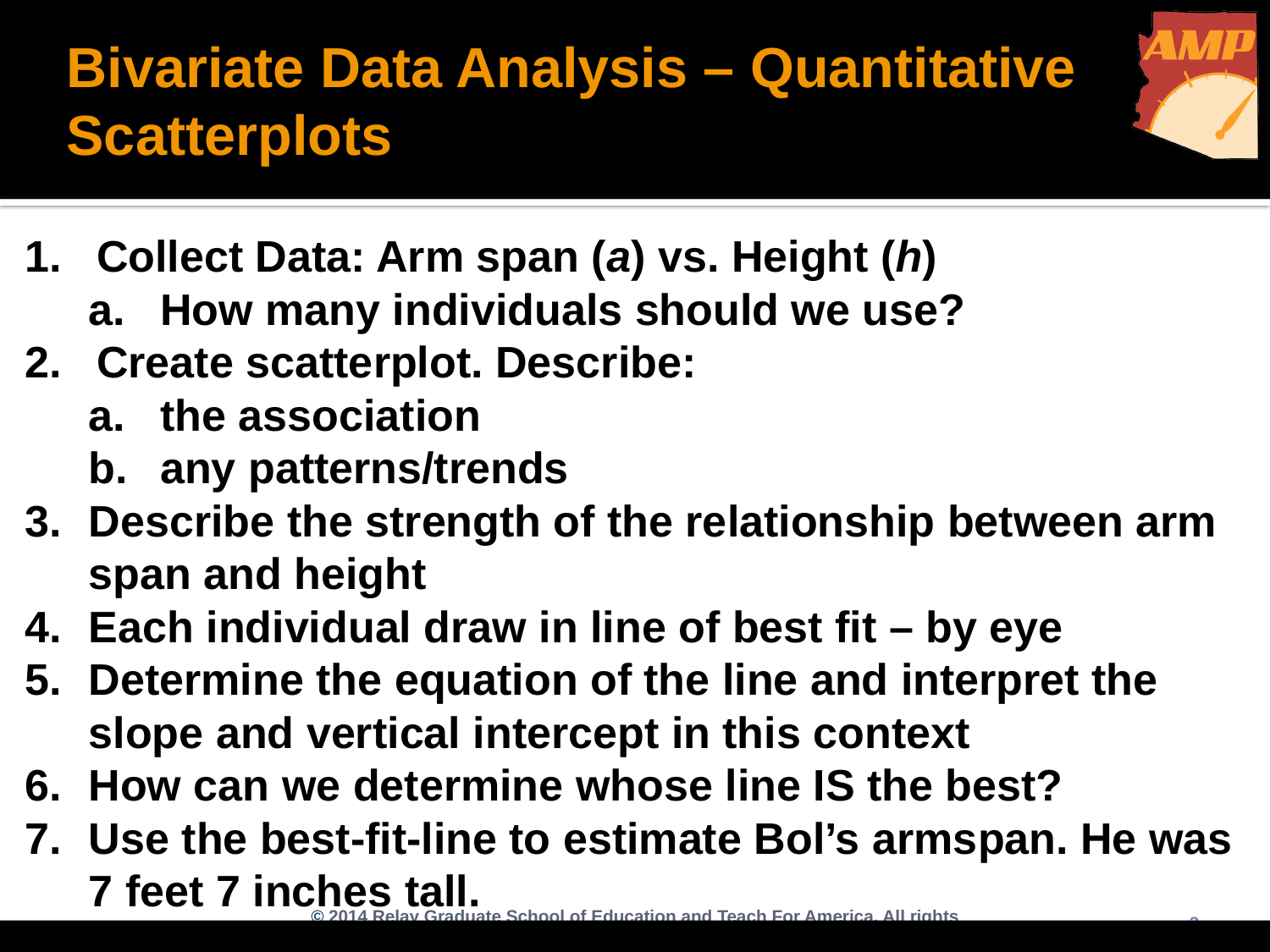

Bivariate Data Analysis – Quantitative
Scatterplots

Collect Data: Arm span (a) vs. Height (h)
How many individuals should we use?
Create scatterplot. Describe:
the association
any patterns/trends
Describe the strength of the relationship between arm span and height
Each individual draw in line of best fit – by eye
Determine the equation of the line and interpret the slope and vertical intercept in this context
How can we determine whose line IS the best?
Use the best-fit-line to estimate Bol’s armspan. He was 7 feet 7 inches tall.